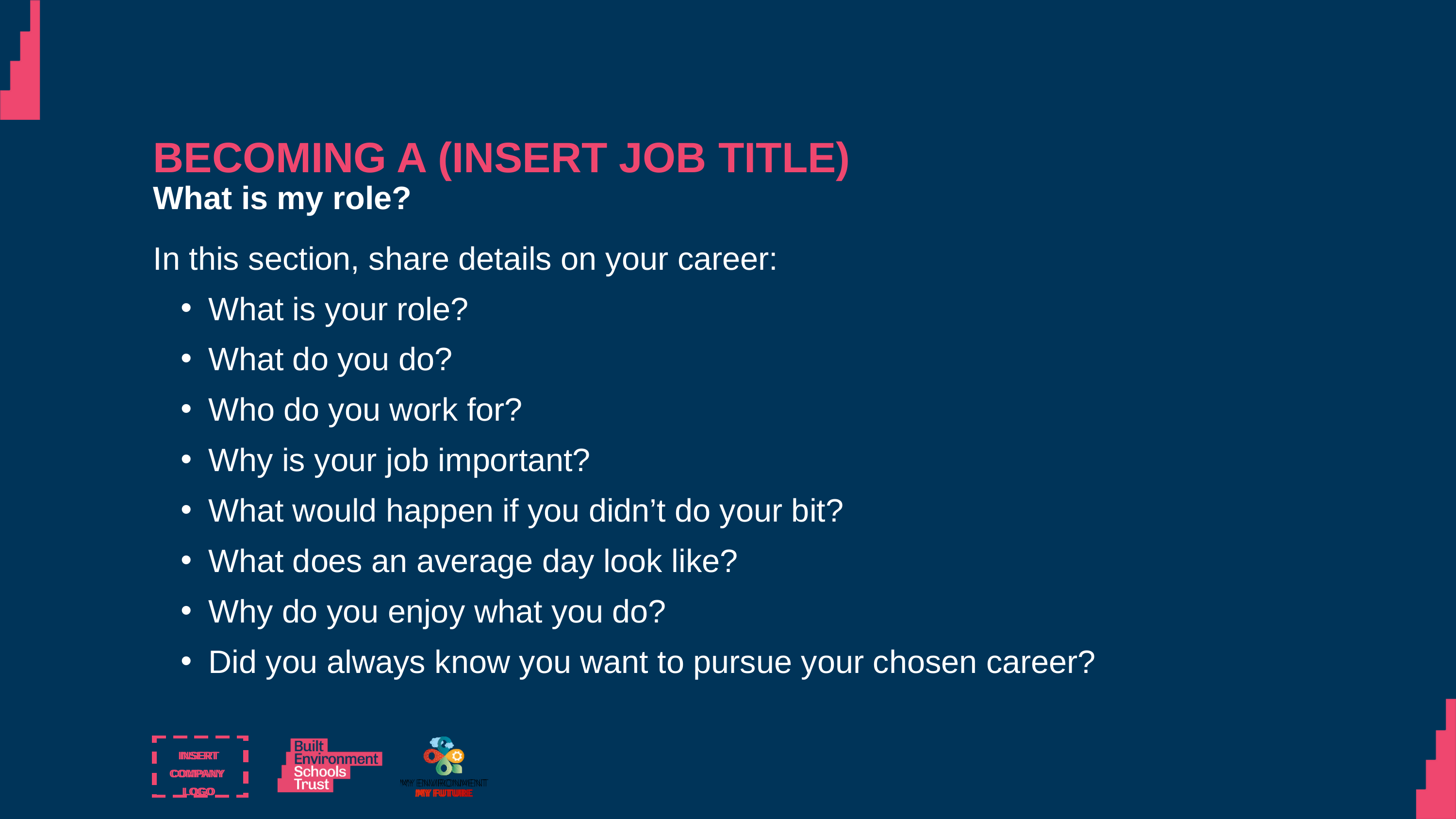

BECOMING A (INSERT JOB TITLE)
What is my role?
In this section, share details on your career:
What is your role?
What do you do?
Who do you work for?
Why is your job important?
What would happen if you didn’t do your bit?
What does an average day look like?
Why do you enjoy what you do?
Did you always know you want to pursue your chosen career?

© Built Environment Schools Trust

INSERT COMPANY
LOGO

INSERT COMPANY
LOGO